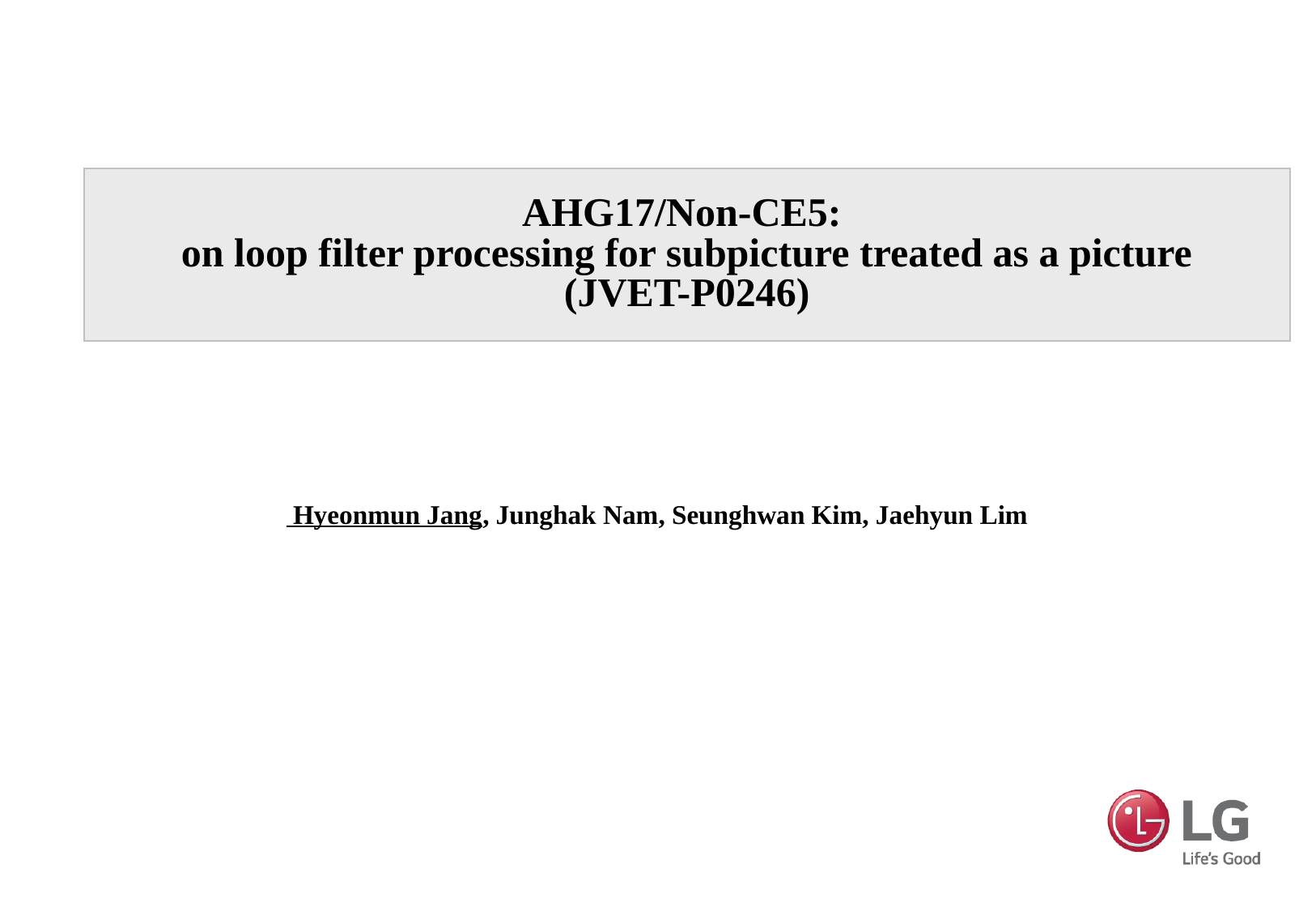

# AHG17/Non-CE5: on loop filter processing for subpicture treated as a picture (JVET-P0246)
 Hyeonmun Jang, Junghak Nam, Seunghwan Kim, Jaehyun Lim